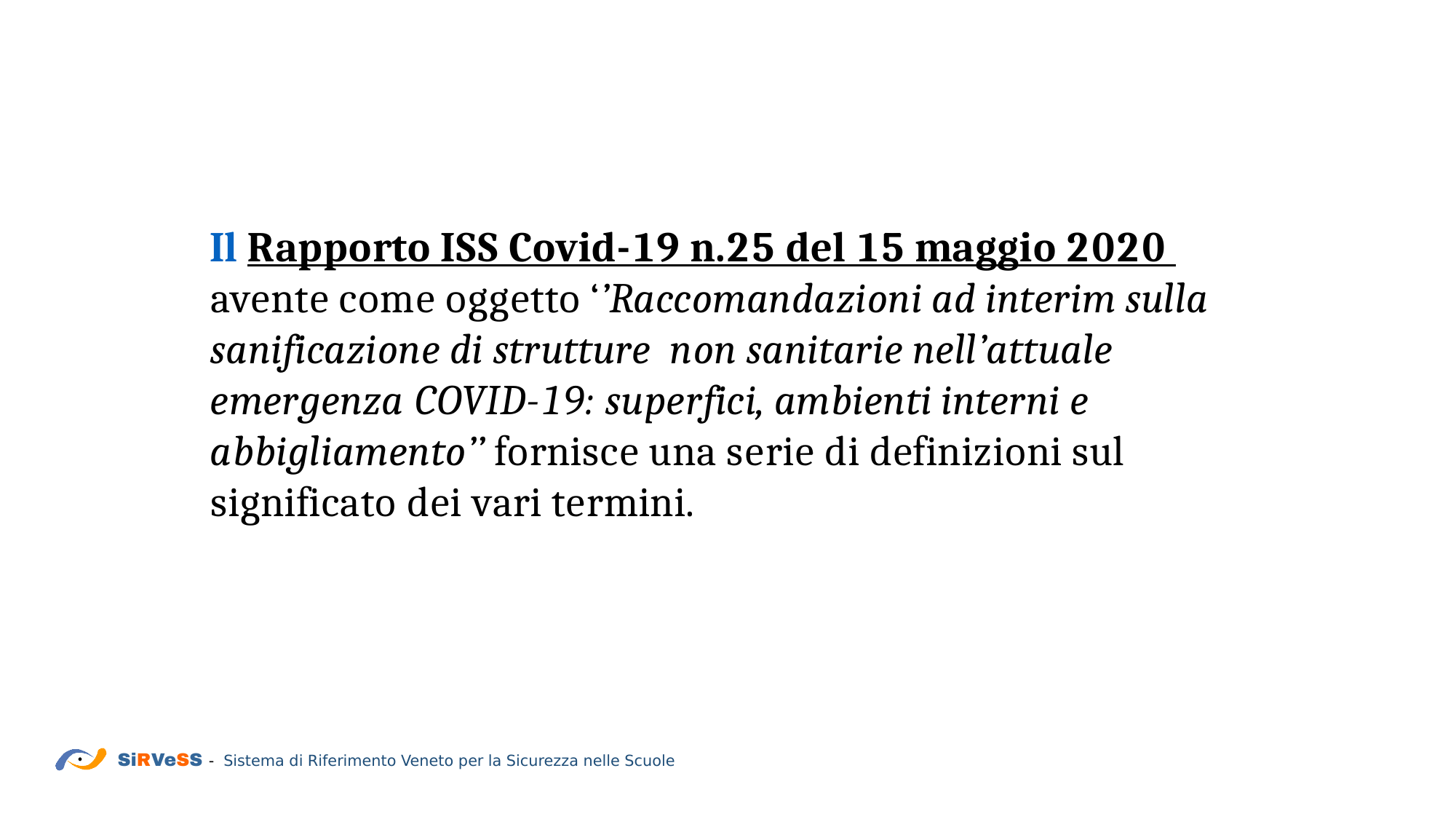

Il Rapporto ISS Covid-19 n.25 del 15 maggio 2020 avente come oggetto ‘’Raccomandazioni ad interim sulla sanificazione di strutture  non sanitarie nell’attuale emergenza COVID-19: superfici, ambienti interni e abbigliamento’’ fornisce una serie di definizioni sul significato dei vari termini.